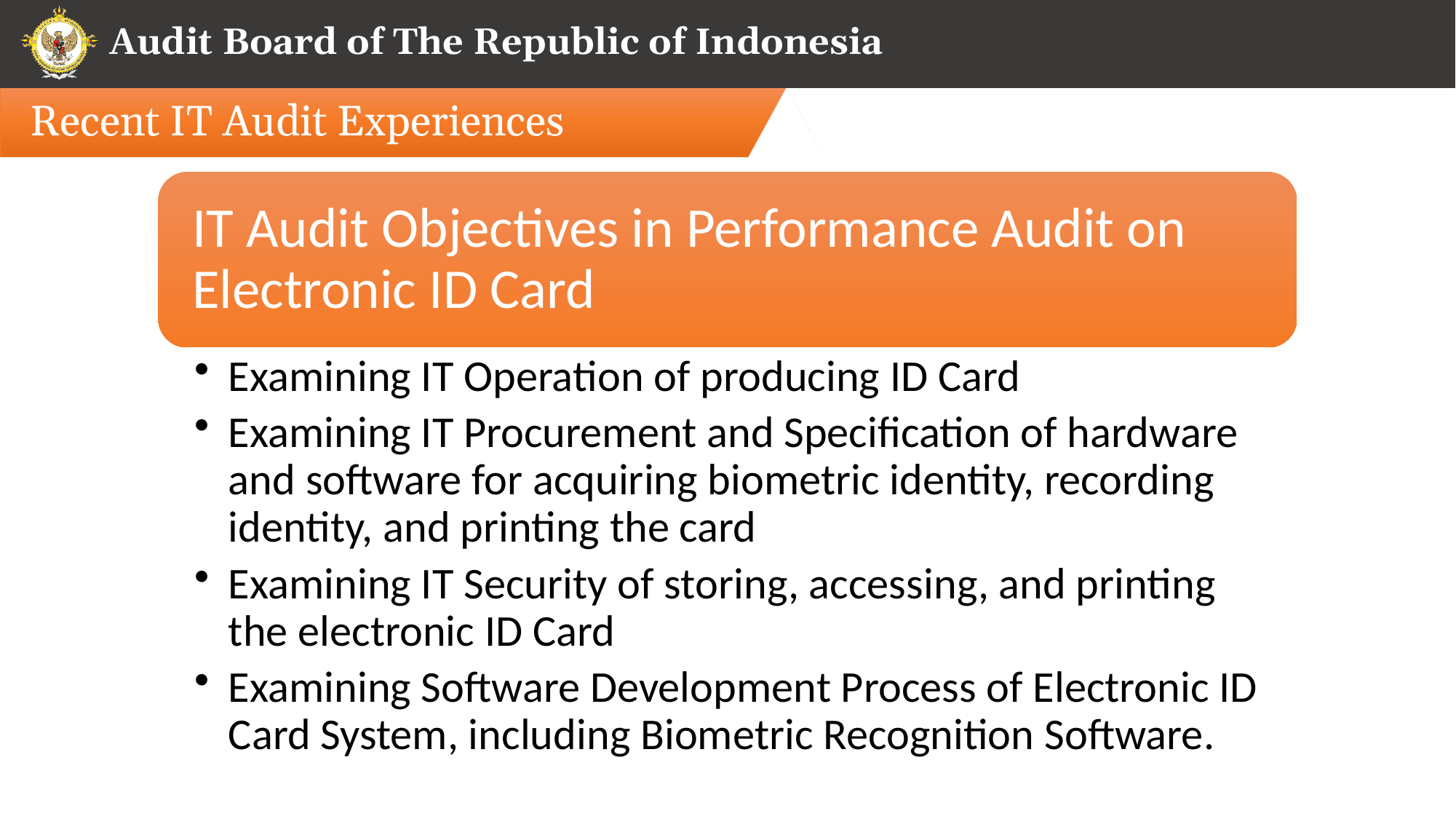

# Recent IT Audit Experiences
IT Audit Objectives in Performance Audit on Electronic ID Card
Examining IT Operation of producing ID Card
Examining IT Procurement and Specification of hardware and software for acquiring biometric identity, recording identity, and printing the card
Examining IT Security of storing, accessing, and printing the electronic ID Card
Examining Software Development Process of Electronic ID Card System, including Biometric Recognition Software.
14